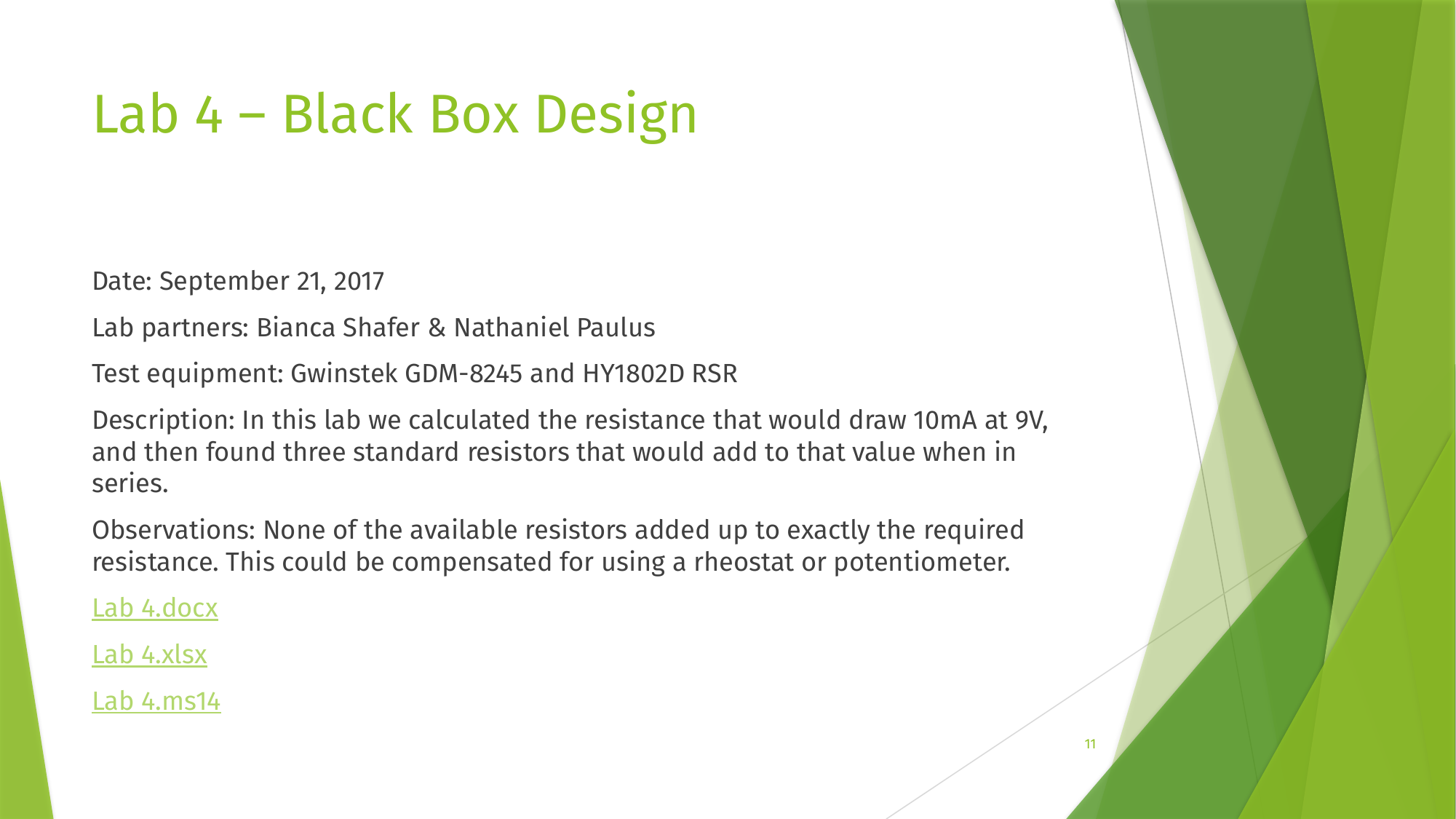

# Lab 4 – Black Box Design
Date: September 21, 2017
Lab partners: Bianca Shafer & Nathaniel Paulus
Test equipment: Gwinstek GDM-8245 and HY1802D RSR
Description: In this lab we calculated the resistance that would draw 10mA at 9V, and then found three standard resistors that would add to that value when in series.
Observations: None of the available resistors added up to exactly the required resistance. This could be compensated for using a rheostat or potentiometer.
Lab 4.docx
Lab 4.xlsx
Lab 4.ms14

11